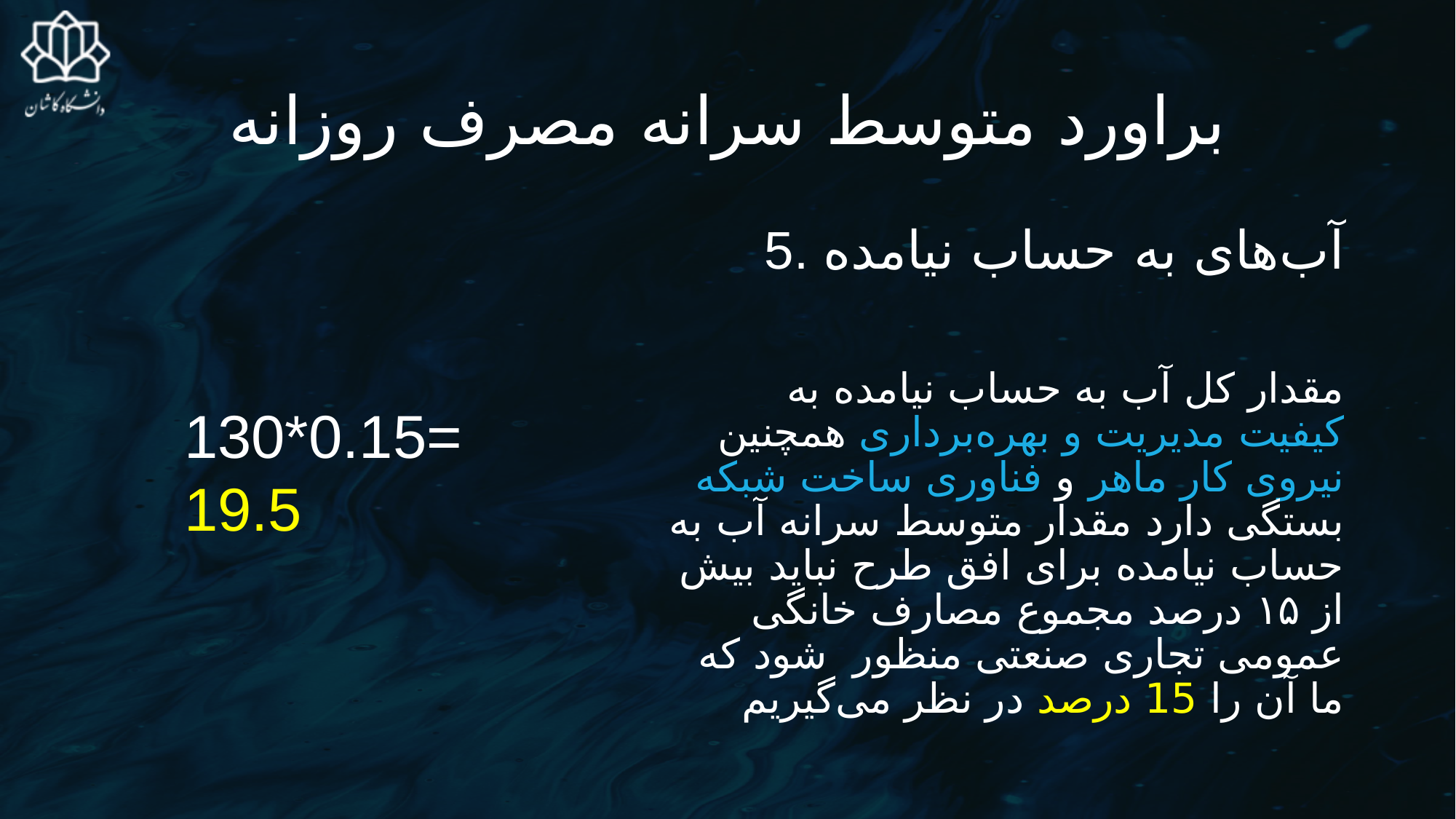

# براورد متوسط سرانه مصرف روزانه
5. آب‌های به حساب نیامده

  مقدار کل آب به حساب نیامده به کیفیت مدیریت و بهره‌برداری همچنین نیروی کار ماهر و فناوری ساخت شبکه بستگی دارد مقدار متوسط سرانه آب به حساب نیامده برای افق طرح نباید بیش از ۱۵ درصد مجموع مصارف خانگی عمومی تجاری صنعتی منظور  شود که ما آن را 15 درصد در نظر می‌گیریم
130*0.15= 19.5